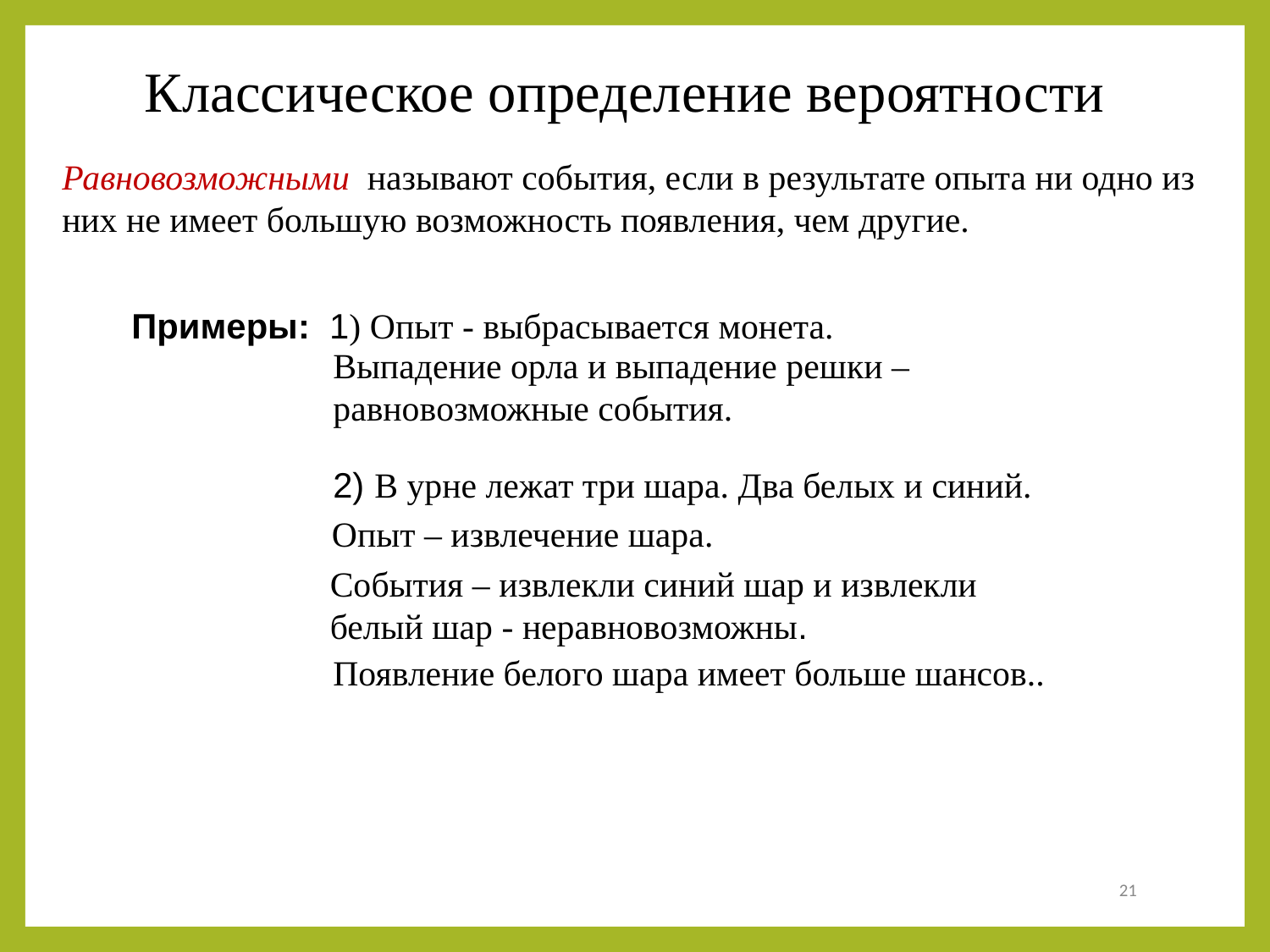

Классическое определение вероятности
Равновозможными  называют события, если в результате опыта ни одно из них не имеет большую возможность появления, чем другие.
Примеры:  1) Опыт - выбрасывается монета.

Выпадение орла и выпадение решки –
равновозможные события.
2) В урне лежат три шара. Два белых и синий.
Опыт – извлечение шара.
События – извлекли синий шар и извлекли
белый шар - неравновозможны.

Появление белого шара имеет больше шансов..
21